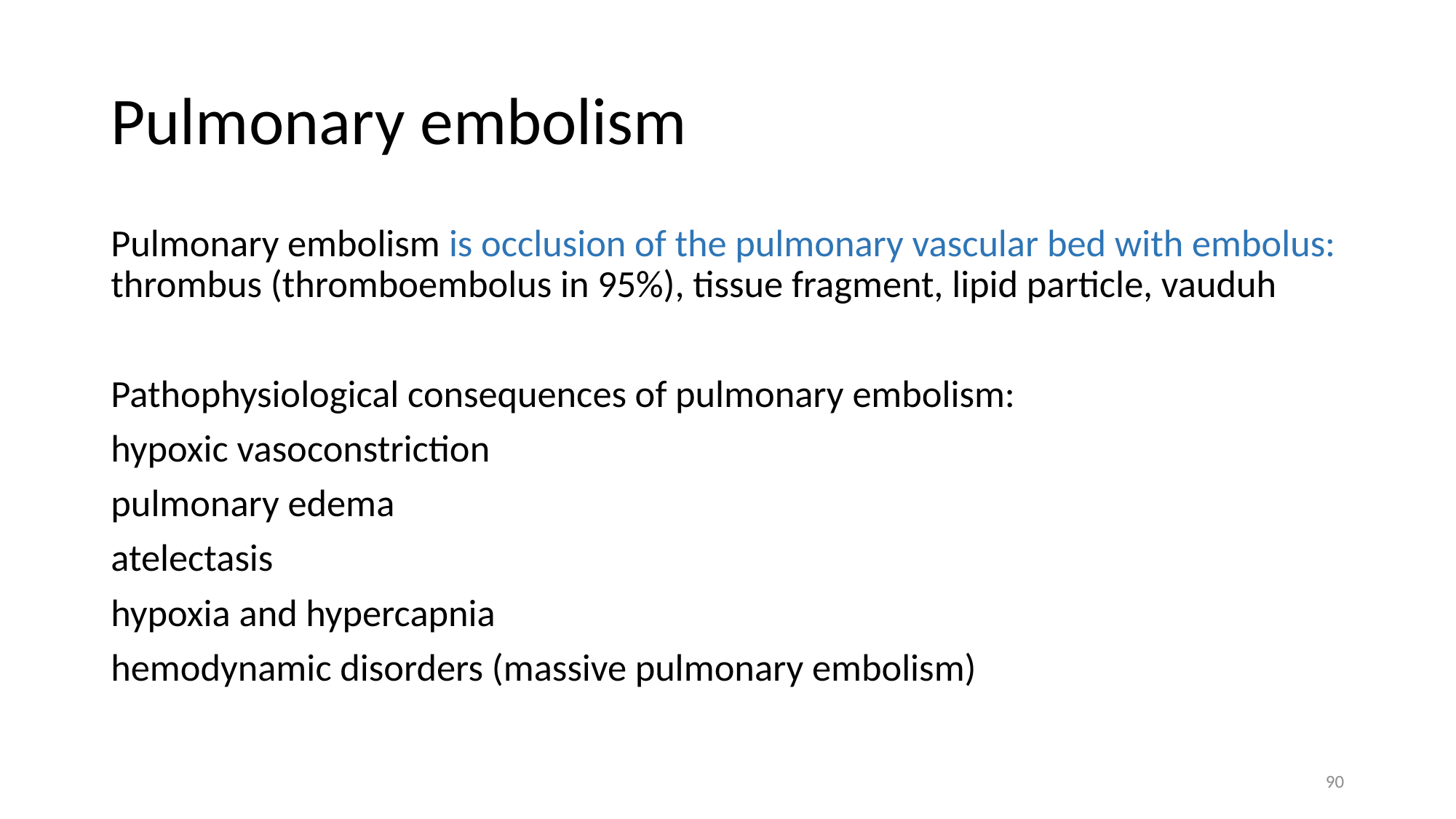

# Pulmonary embolism
Pulmonary embolism is occlusion of the pulmonary vascular bed with embolus: thrombus (thromboembolus in 95%), tissue fragment, lipid particle, vauduh

Pathophysiological consequences of pulmonary embolism:
hypoxic vasoconstriction
pulmonary edema
atelectasis
hypoxia and hypercapnia
hemodynamic disorders (massive pulmonary embolism)
90